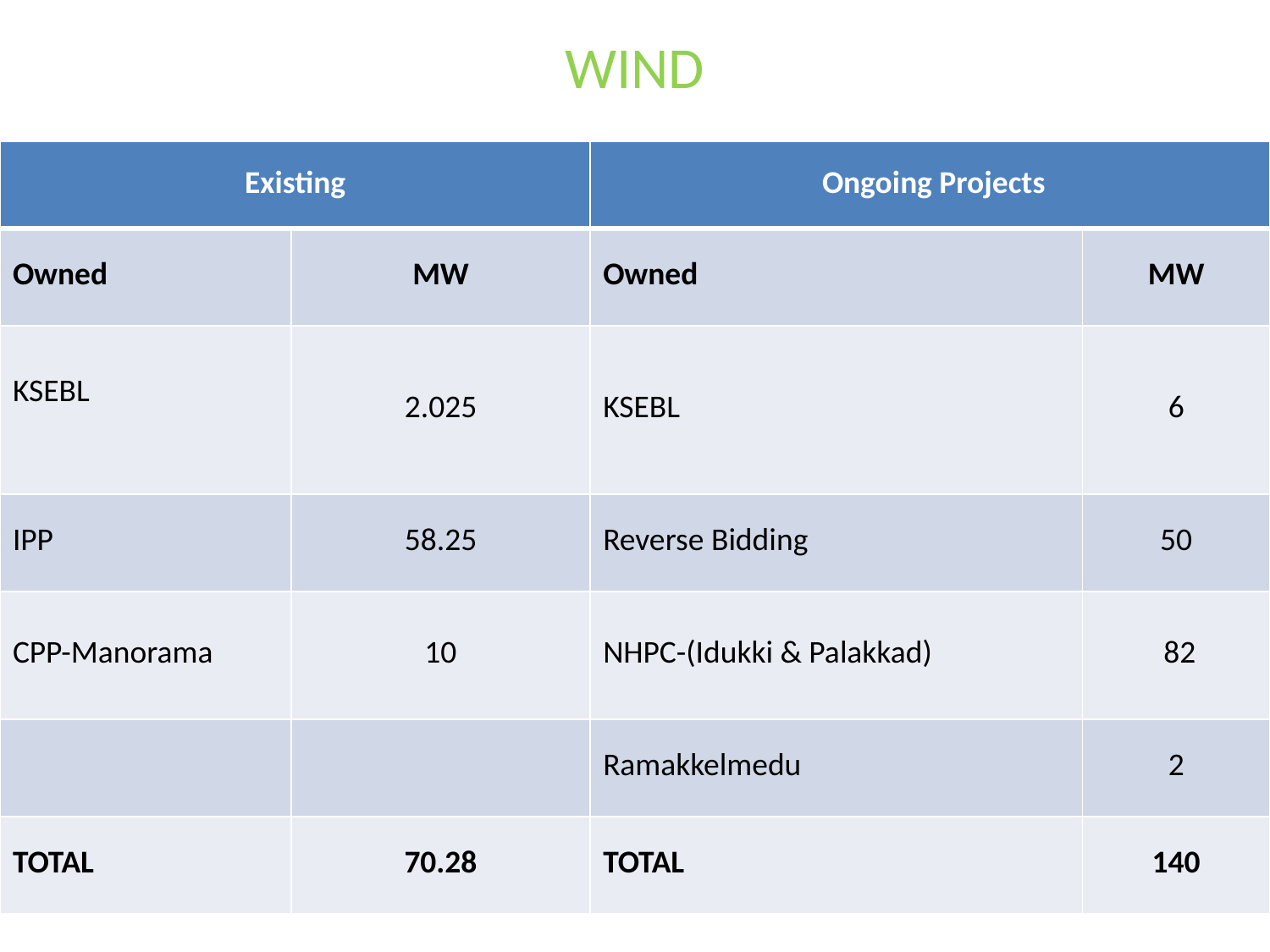

# WIND
| Existing |  | Ongoing Projects |  |
| --- | --- | --- | --- |
| Owned | MW | Owned | MW |
| KSEBL | 2.025 | KSEBL | 6 |
| IPP | 58.25 | Reverse Bidding | 50 |
| CPP-Manorama | 10 | NHPC-(Idukki & Palakkad) | 82 |
|  |  | Ramakkelmedu | 2 |
| TOTAL | 70.28 | TOTAL | 140 |